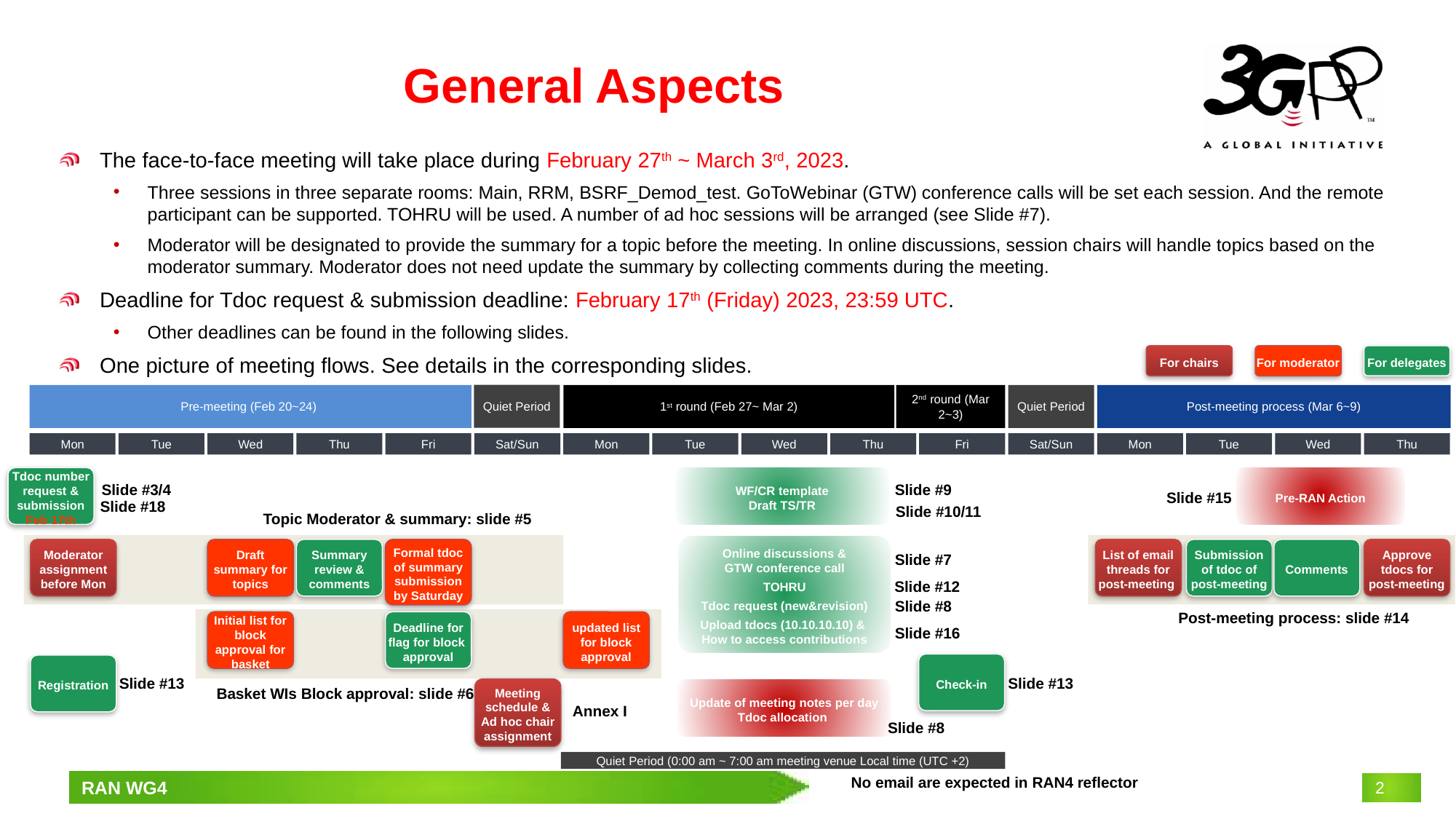

# General Aspects
The face-to-face meeting will take place during February 27th ~ March 3rd, 2023.
Three sessions in three separate rooms: Main, RRM, BSRF_Demod_test. GoToWebinar (GTW) conference calls will be set each session. And the remote participant can be supported. TOHRU will be used. A number of ad hoc sessions will be arranged (see Slide #7).
Moderator will be designated to provide the summary for a topic before the meeting. In online discussions, session chairs will handle topics based on the moderator summary. Moderator does not need update the summary by collecting comments during the meeting.
Deadline for Tdoc request & submission deadline: February 17th (Friday) 2023, 23:59 UTC.
Other deadlines can be found in the following slides.
One picture of meeting flows. See details in the corresponding slides.
For chairs
For moderator
For delegates
Quiet Period
Pre-meeting (Feb 20~24)
1st round (Feb 27~ Mar 2)
2nd round (Mar 2~3)
Quiet Period
Post-meeting process (Mar 6~9)
Mon
Tue
Wed
Thu
Fri
Sat/Sun
Mon
Tue
Wed
Thu
Fri
Sat/Sun
Mon
Tue
Wed
Thu
Tdoc number request & submission Feb 17th
WF/CR template
Draft TS/TR
Pre-RAN Action
Slide #3/4
Slide #9
Slide #15
Slide #18
Slide #10/11
Topic Moderator & summary: slide #5

Online discussions &
GTW conference call
TOHRU
Tdoc request (new&revision)
Upload tdocs (10.10.10.10) &
How to access contributions
Moderator assignment before Mon
Draft summary for topics
Summary review & comments
Formal tdoc of summary submission by Saturday
List of email threads for post-meeting
Submission of tdoc of post-meeting
Comments
Approve tdocs for post-meeting
Slide #7
Slide #12
Slide #8
Post-meeting process: slide #14

Initial list for block approval for basket
Deadline for flag for block  approval
updated list for block approval
Slide #16
Check-in
Registration
Slide #13
Slide #13
Basket WIs Block approval: slide #6
Meeting schedule & Ad hoc chair assignment
Update of meeting notes per day
Tdoc allocation
Annex I
Slide #8
Quiet Period (0:00 am ~ 7:00 am meeting venue Local time (UTC +2)
No email are expected in RAN4 reflector